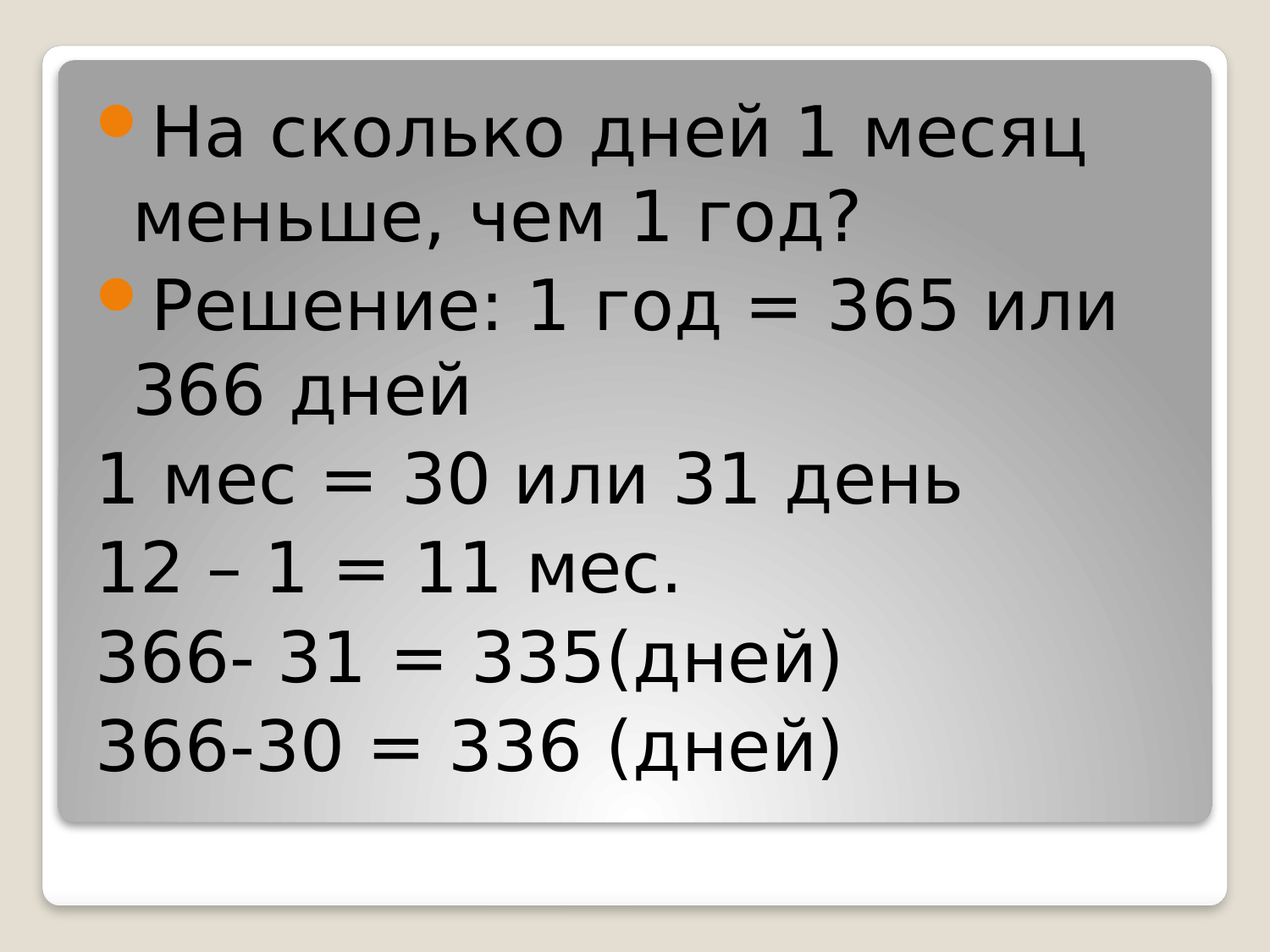

На сколько дней 1 месяц меньше, чем 1 год?
Решение: 1 год = 365 или 366 дней
1 мес = 30 или 31 день
12 – 1 = 11 мес.
366- 31 = 335(дней)
366-30 = 336 (дней)
#